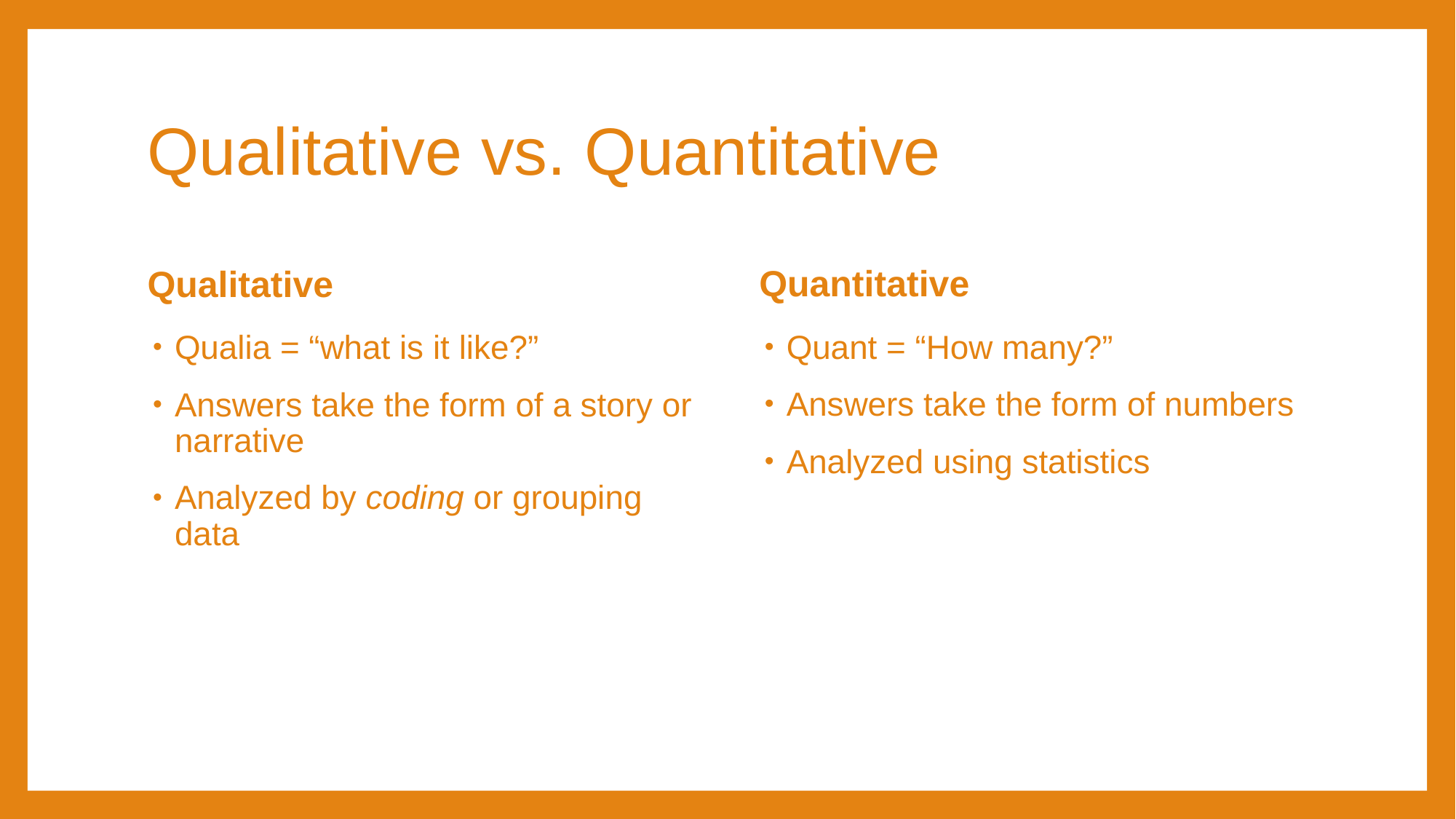

# Qualitative vs. Quantitative
Quantitative
Qualitative
Quant = “How many?”
Answers take the form of numbers
Analyzed using statistics
Qualia = “what is it like?”
Answers take the form of a story or narrative
Analyzed by coding or grouping data